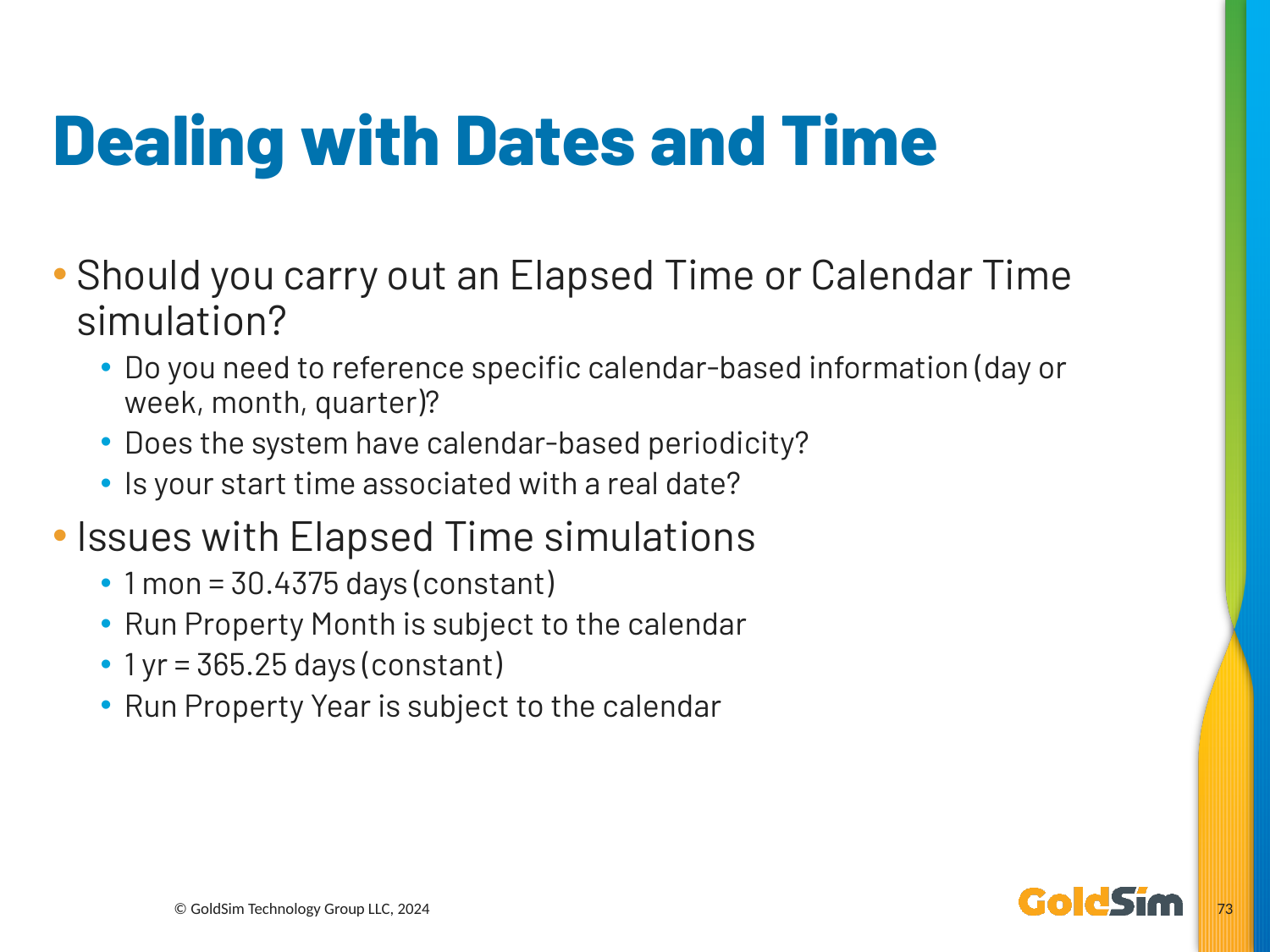

# Dealing with Dates and Time
Should you carry out an Elapsed Time or Calendar Time simulation?
Do you need to reference specific calendar-based information (day or week, month, quarter)?
Does the system have calendar-based periodicity?
Is your start time associated with a real date?
Issues with Elapsed Time simulations
1 mon = 30.4375 days (constant)
Run Property Month is subject to the calendar
1 yr = 365.25 days (constant)
Run Property Year is subject to the calendar
© GoldSim Technology Group LLC, 2024
73